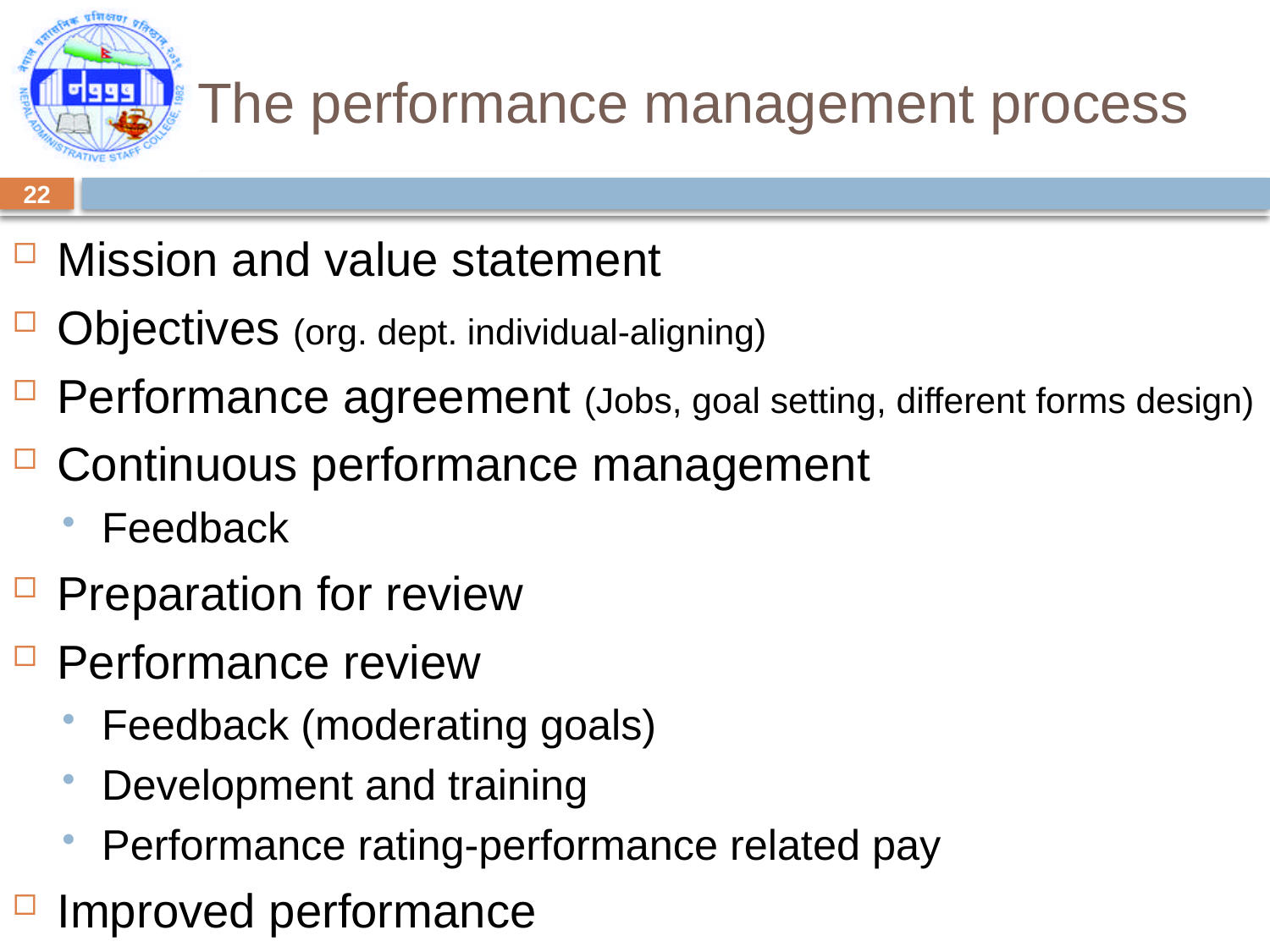

# The performance management process
22
Mission and value statement
Objectives (org. dept. individual-aligning)
Performance agreement (Jobs, goal setting, different forms design)
Continuous performance management
Feedback
Preparation for review
Performance review
Feedback (moderating goals)
Development and training
Performance rating-performance related pay
Improved performance